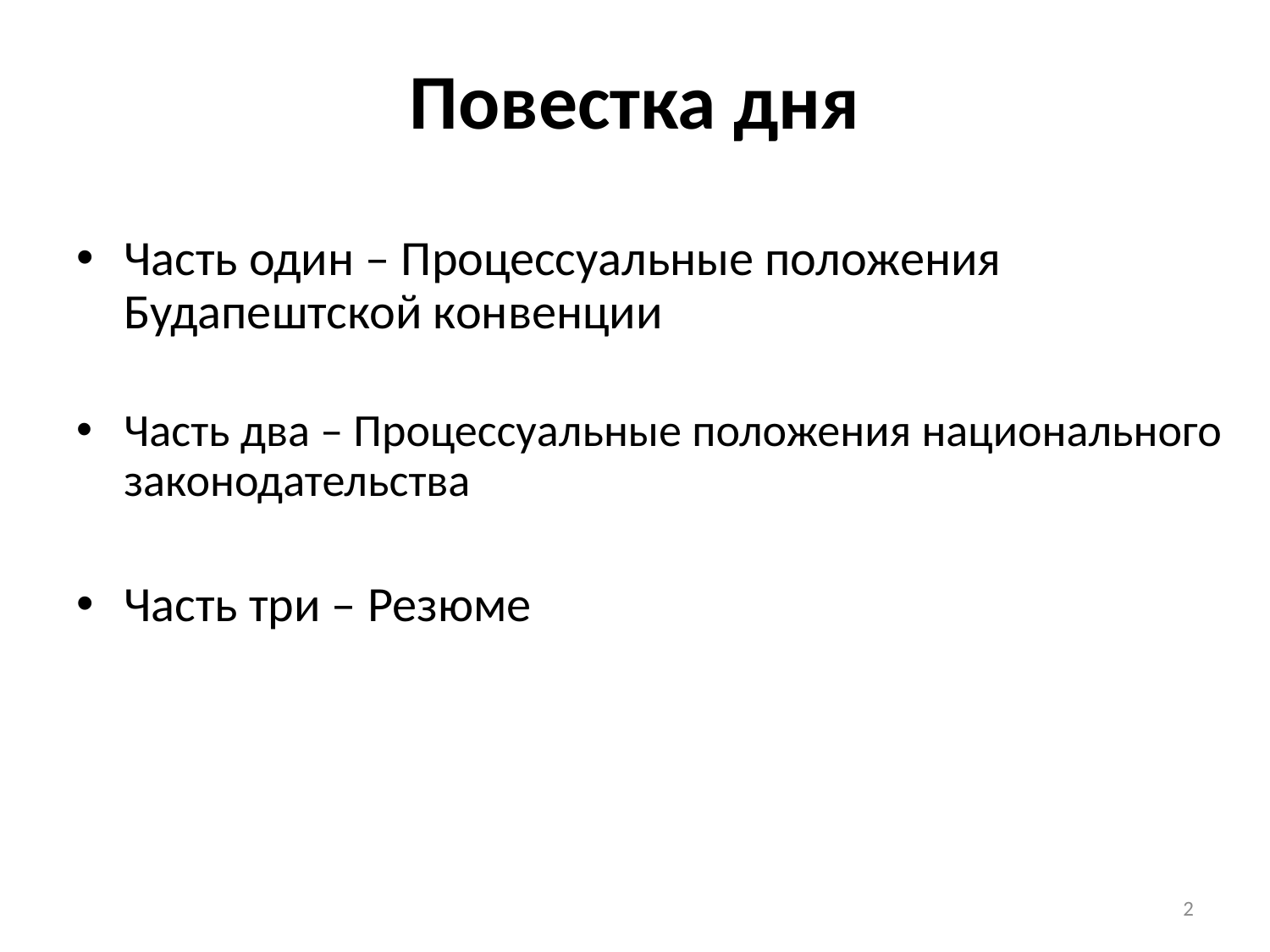

# Повестка дня

Часть один – Процессуальные положения Будапештской конвенции

Часть два – Процессуальные положения национального законодательства

Часть три – Резюме

2